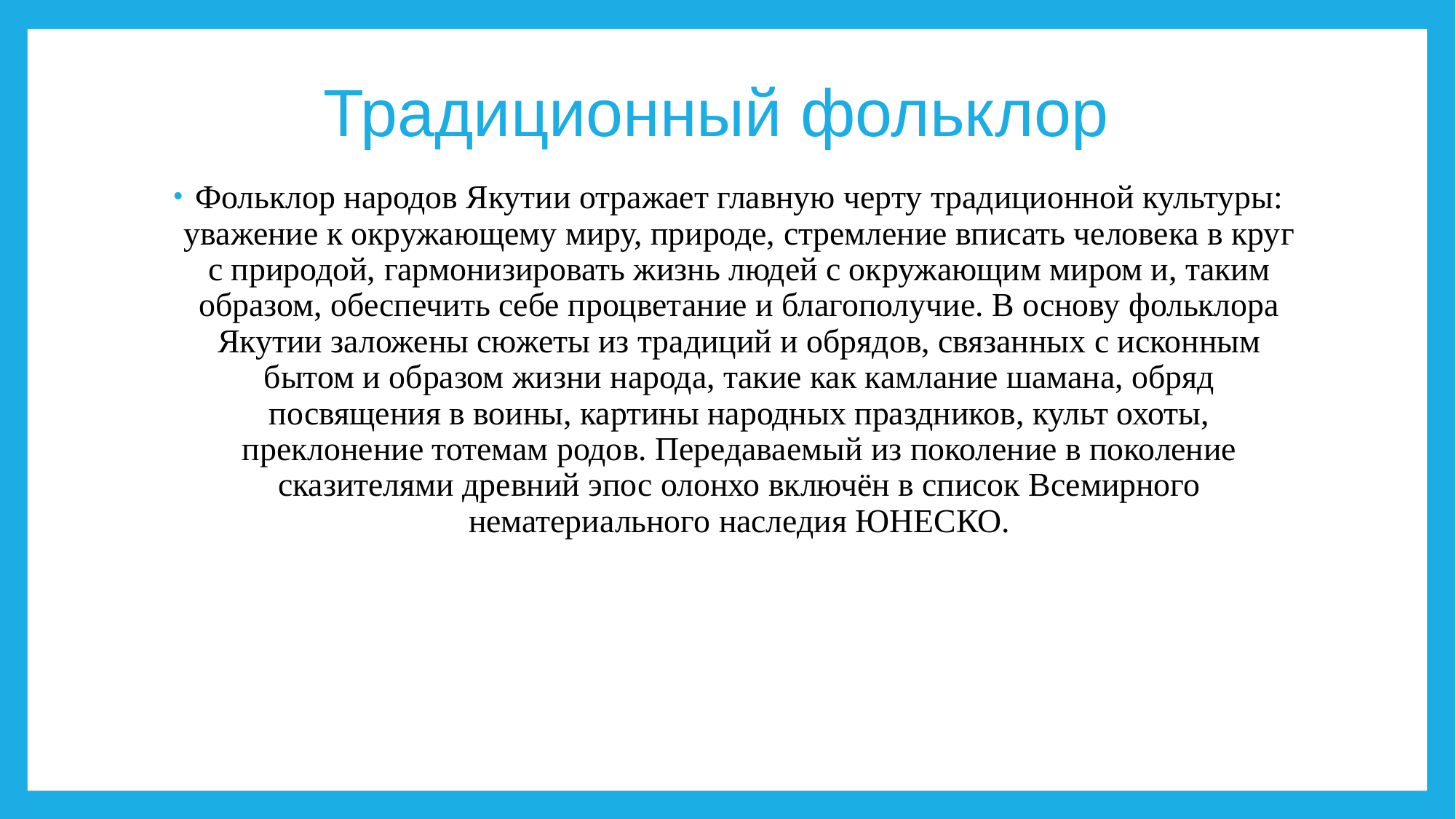

# Традиционный фольклор
Фольклор народов Якутии отражает главную черту традиционной культуры: уважение к окружающему миру, природе, стремление вписать человека в круг с природой, гармонизировать жизнь людей с окружающим миром и, таким образом, обеспечить себе процветание и благополучие. В основу фольклора Якутии заложены сюжеты из традиций и обрядов, связанных с исконным бытом и образом жизни народа, такие как камлание шамана, обряд посвящения в воины, картины народных праздников, культ охоты, преклонение тотемам родов. Передаваемый из поколение в поколение сказителями древний эпос олонхо включён в список Всемирного нематериального наследия ЮНЕСКО.